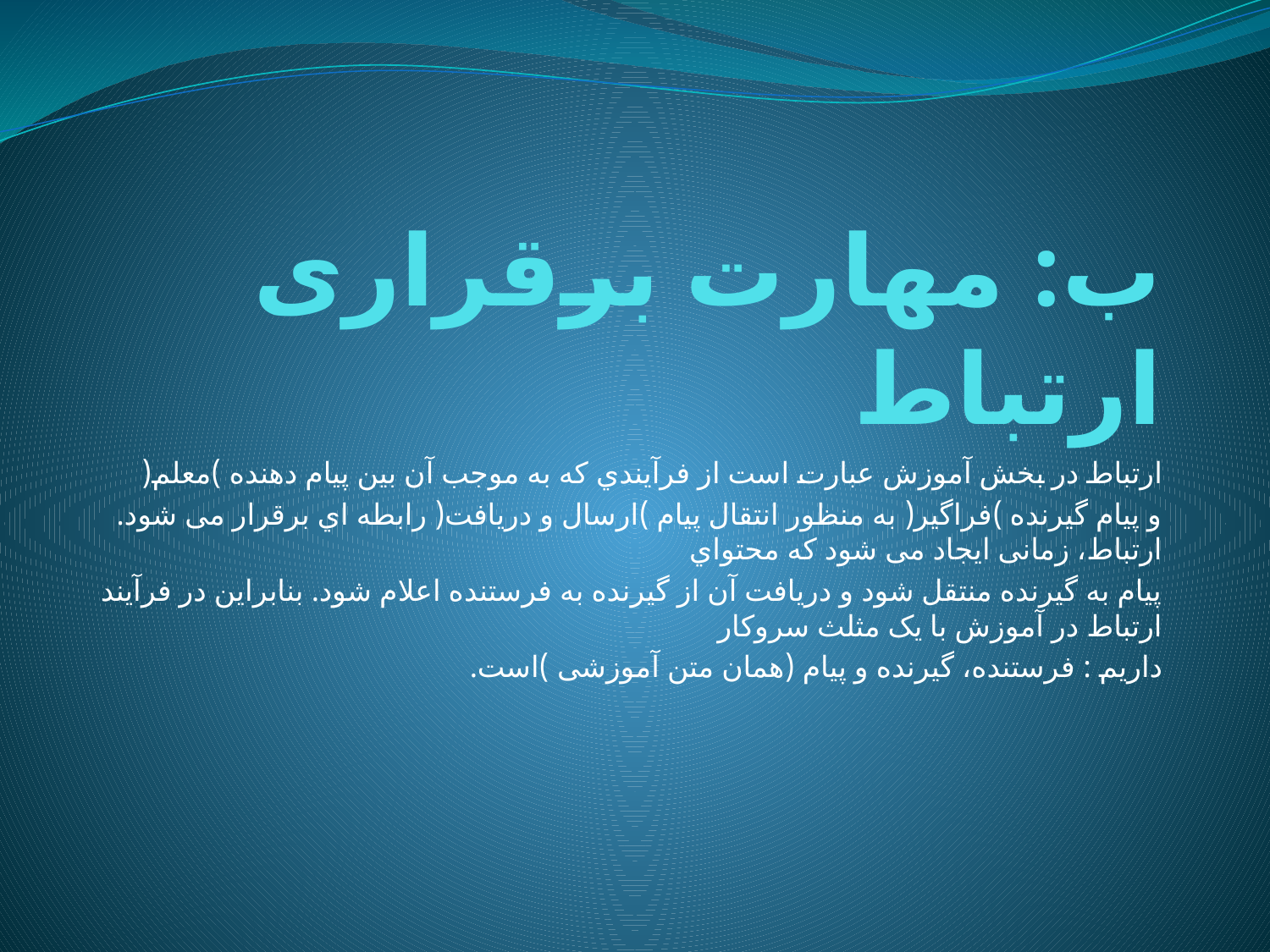

# ب: مهارت برقراری ارتباط
ارتباط در بخش آموزش عبارت است از فرآیندي که به موجب آن بین پیام دهنده )معلم(
و پیام گیرنده )فراگیر( به منظور انتقال پیام )ارسال و دریافت( رابطه اي برقرار می شود. ارتباط، زمانی ایجاد می شود که محتواي
پیام به گیرنده منتقل شود و دریافت آن از گیرنده به فرستنده اعلام شود. بنابراین در فرآیند ارتباط در آموزش با یک مثلث سروکار
داریم : فرستنده، گیرنده و پیام (همان متن آموزشی )است.